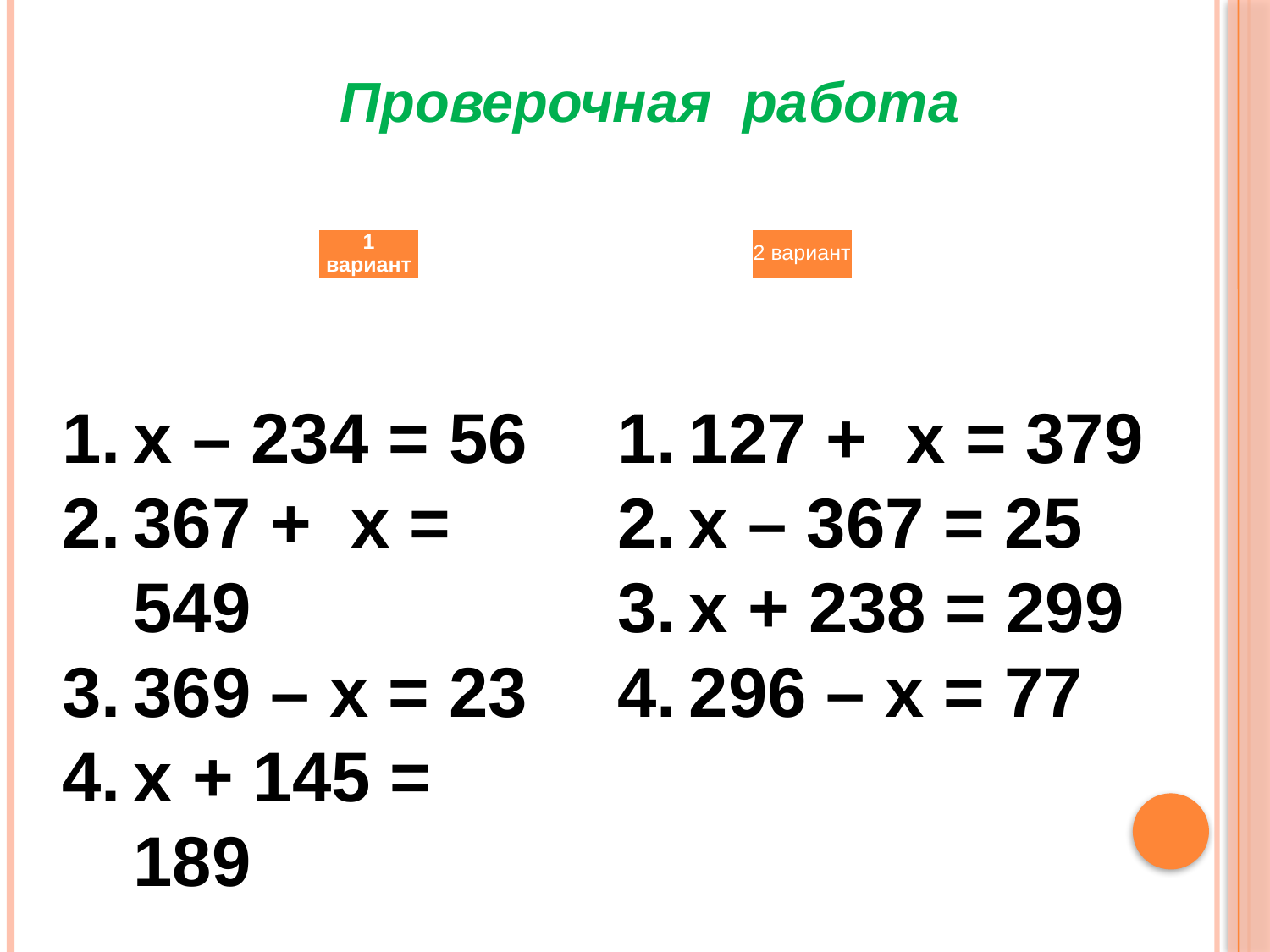

Проверочная  работа

1 вариант
2 вариант
x – 234 = 56
367 +  x = 549
369 – x = 23
x + 145 = 189
127 +  x = 379
x – 367 = 25
x + 238 = 299
296 – x = 77